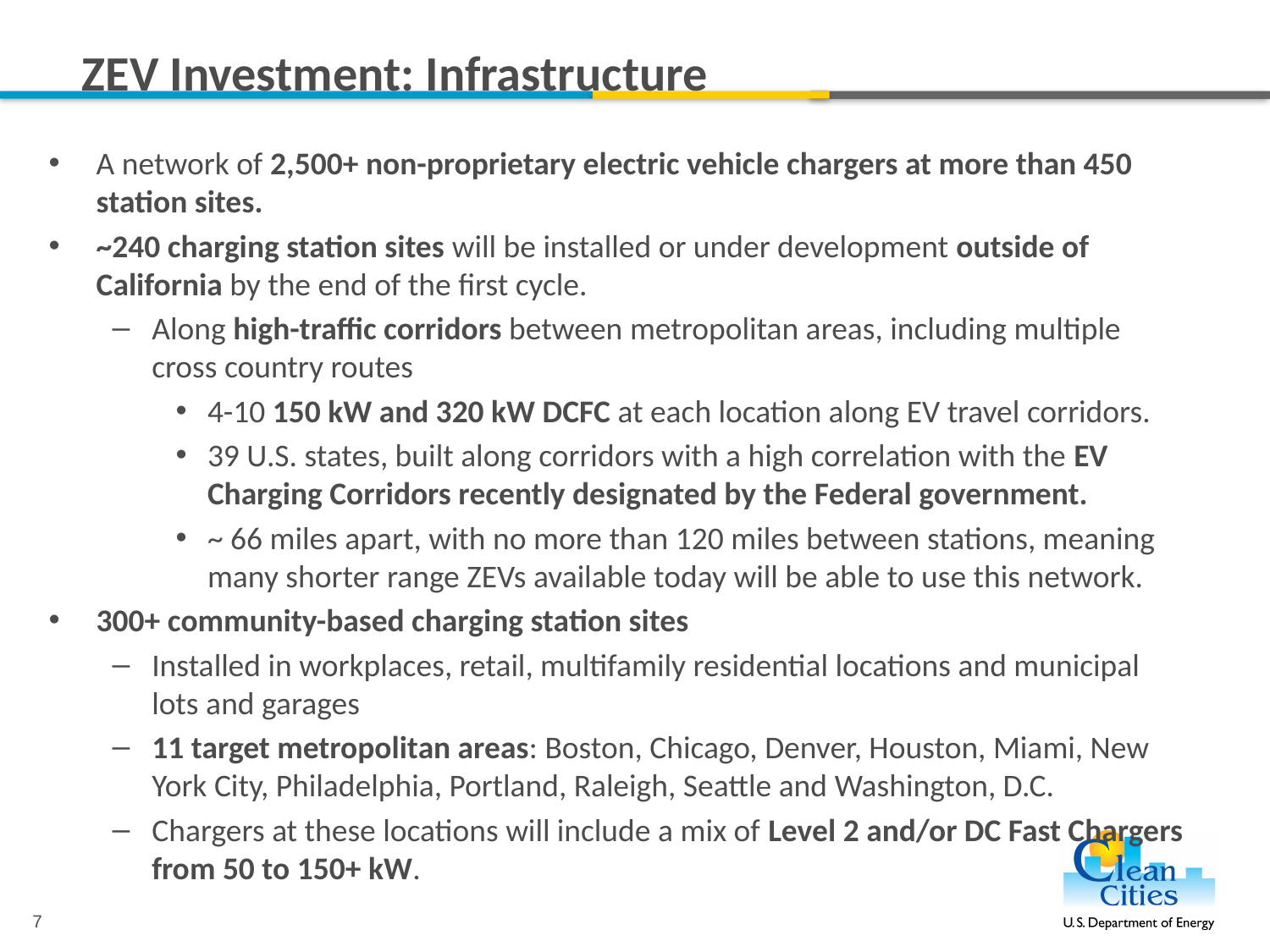

# ZEV Investment: Infrastructure
A network of 2,500+ non-proprietary electric vehicle chargers at more than 450 station sites.
~240 charging station sites will be installed or under development outside of California by the end of the first cycle.
Along high-traffic corridors between metropolitan areas, including multiple cross country routes
4-10 150 kW and 320 kW DCFC at each location along EV travel corridors.
39 U.S. states, built along corridors with a high correlation with the EV Charging Corridors recently designated by the Federal government.
~ 66 miles apart, with no more than 120 miles between stations, meaning many shorter range ZEVs available today will be able to use this network.
300+ community-based charging station sites
Installed in workplaces, retail, multifamily residential locations and municipal lots and garages
11 target metropolitan areas: Boston, Chicago, Denver, Houston, Miami, New York City, Philadelphia, Portland, Raleigh, Seattle and Washington, D.C.
Chargers at these locations will include a mix of Level 2 and/or DC Fast Chargers from 50 to 150+ kW.